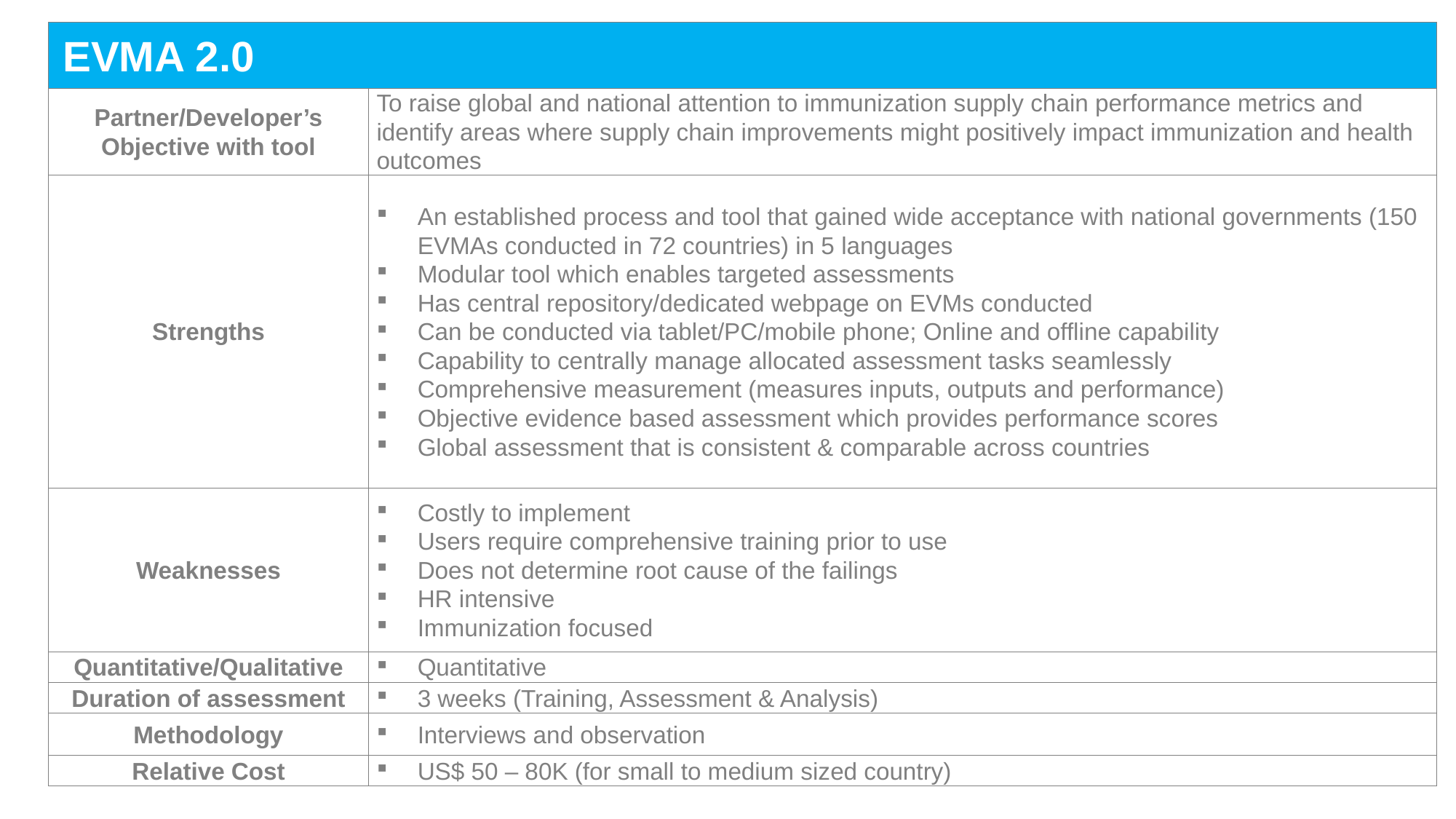

| EVMA 2.0 |  |
| --- | --- |
| Partner/Developer’s Objective with tool | To raise global and national attention to immunization supply chain performance metrics and identify areas where supply chain improvements might positively impact immunization and health outcomes |
| Strengths | An established process and tool that gained wide acceptance with national governments (150 EVMAs conducted in 72 countries) in 5 languages Modular tool which enables targeted assessments Has central repository/dedicated webpage on EVMs conducted Can be conducted via tablet/PC/mobile phone; Online and offline capability Capability to centrally manage allocated assessment tasks seamlessly Comprehensive measurement (measures inputs, outputs and performance) Objective evidence based assessment which provides performance scores Global assessment that is consistent & comparable across countries |
| Weaknesses | Costly to implement Users require comprehensive training prior to use Does not determine root cause of the failings HR intensive Immunization focused |
| Quantitative/Qualitative | Quantitative |
| Duration of assessment | 3 weeks (Training, Assessment & Analysis) |
| Methodology | Interviews and observation |
| Relative Cost | US$ 50 – 80K (for small to medium sized country) |